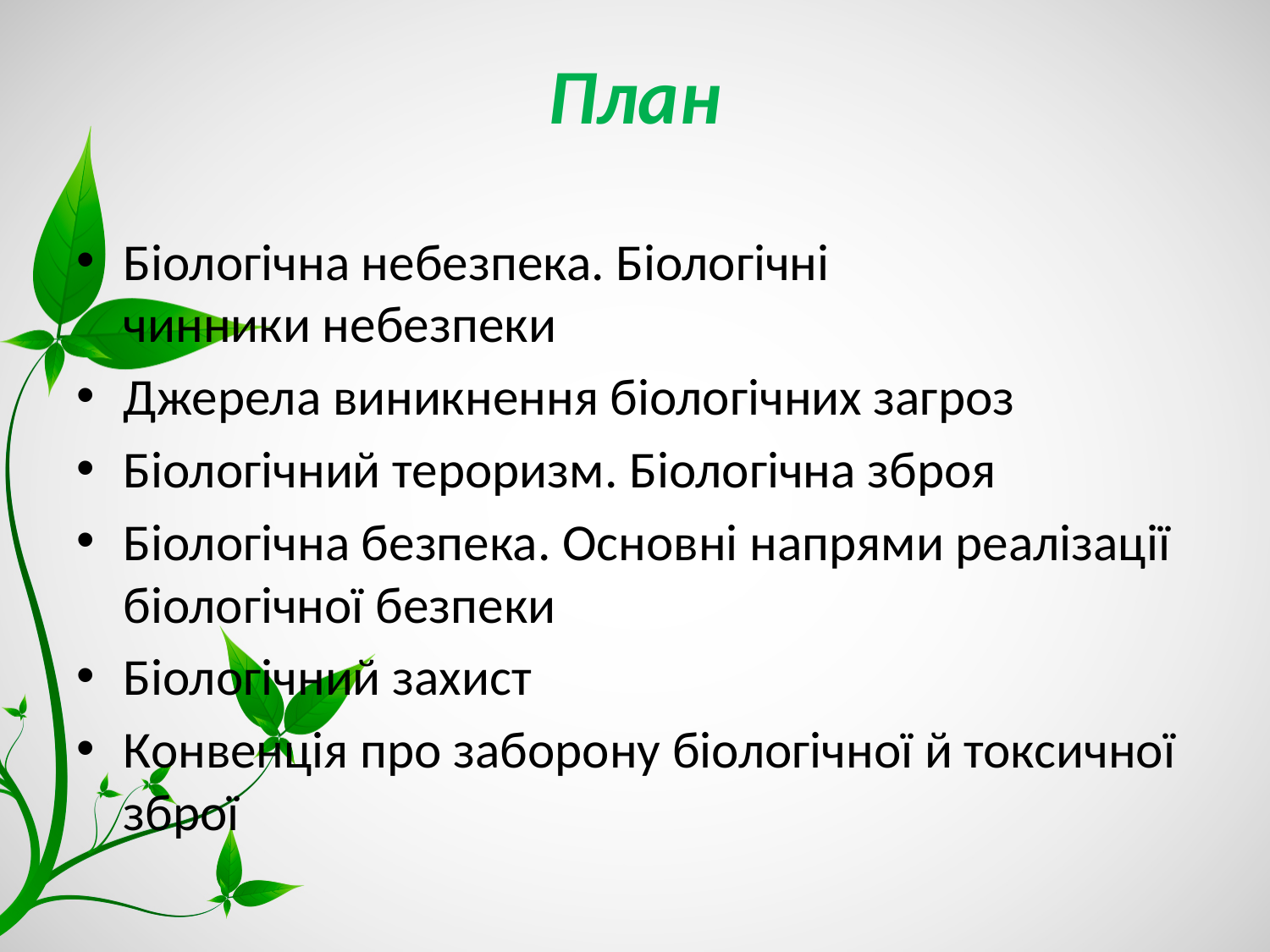

# План
Біологічна небезпека. Біологічні
чинники небезпеки
Джерела виникнення біологічних загроз
Біологічний тероризм. Біологічна зброя
Біологічна безпека. Основні напрями реалізації біологічної безпеки
Біологічний захист
Конвенція про заборону біологічної й токсичної зброї